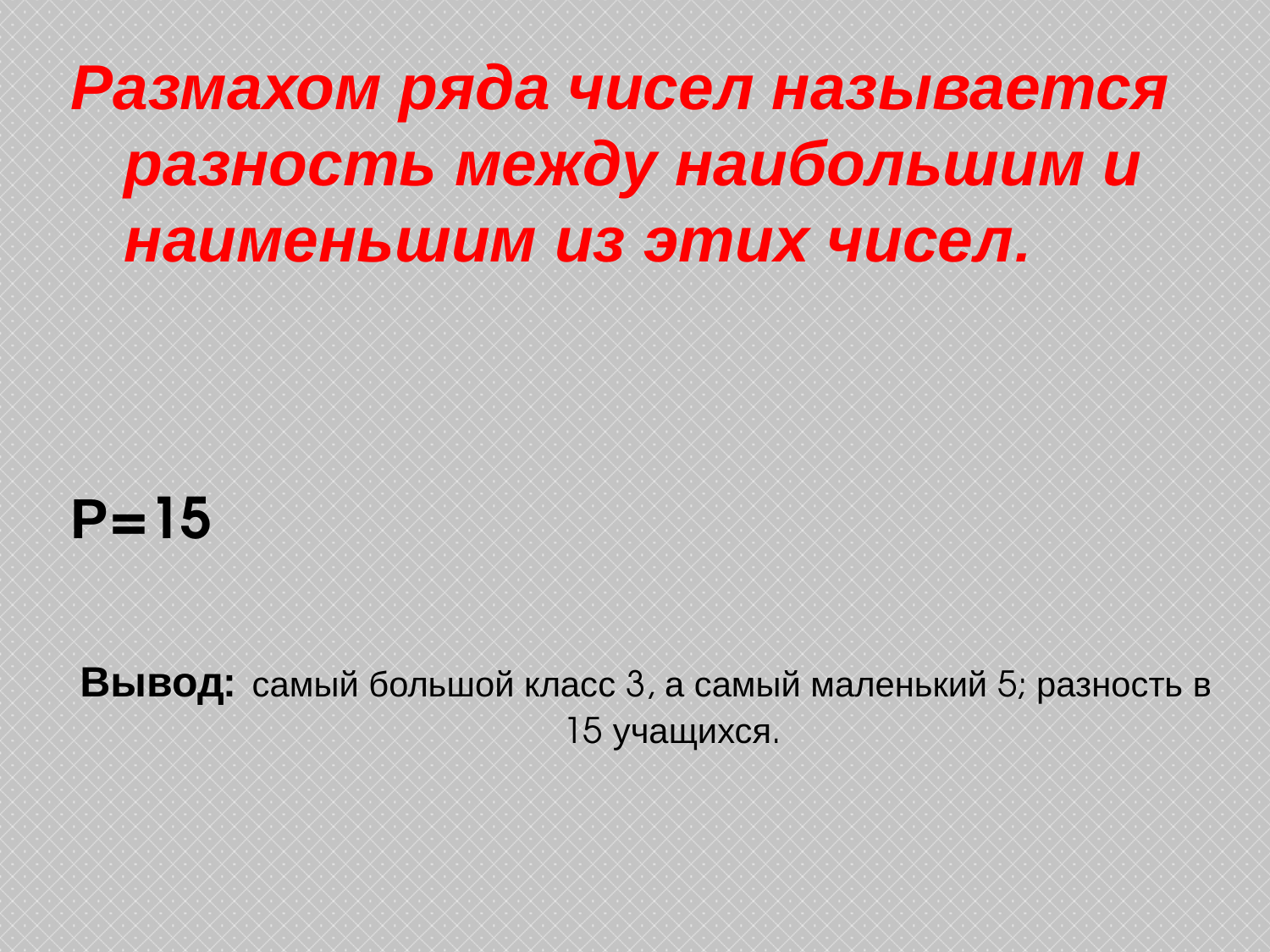

Размахом ряда чисел называется разность между наибольшим и наименьшим из этих чисел.
Р=15

Вывод: самый большой класс 3, а самый маленький 5; разность в 15 учащихся.